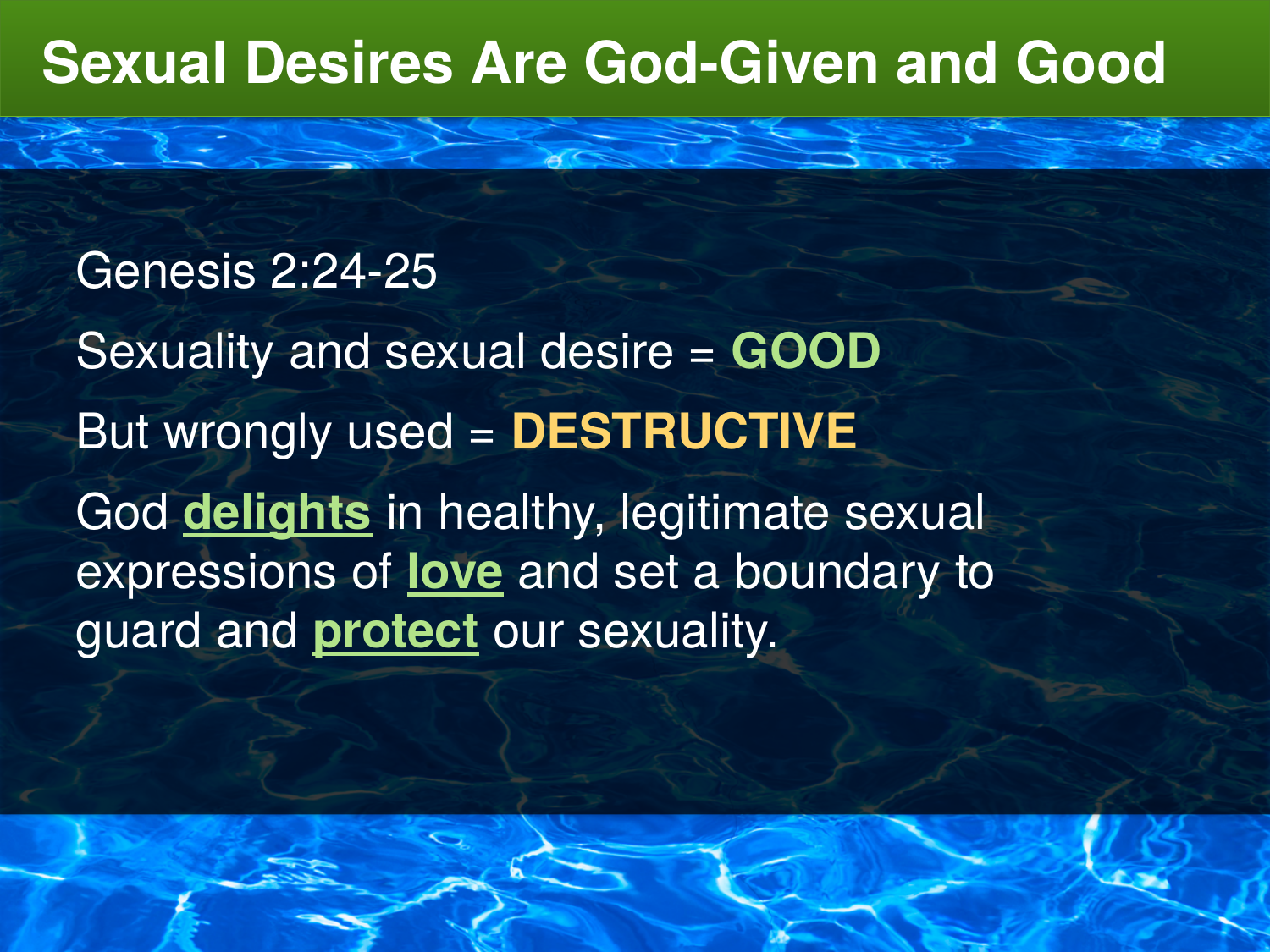

Sexual Desires Are God-Given and Good

Genesis 2:24-25
Sexuality and sexual desire = GOOD
But wrongly used = DESTRUCTIVE
God delights in healthy, legitimate sexual expressions of love and set a boundary to guard and protect our sexuality.